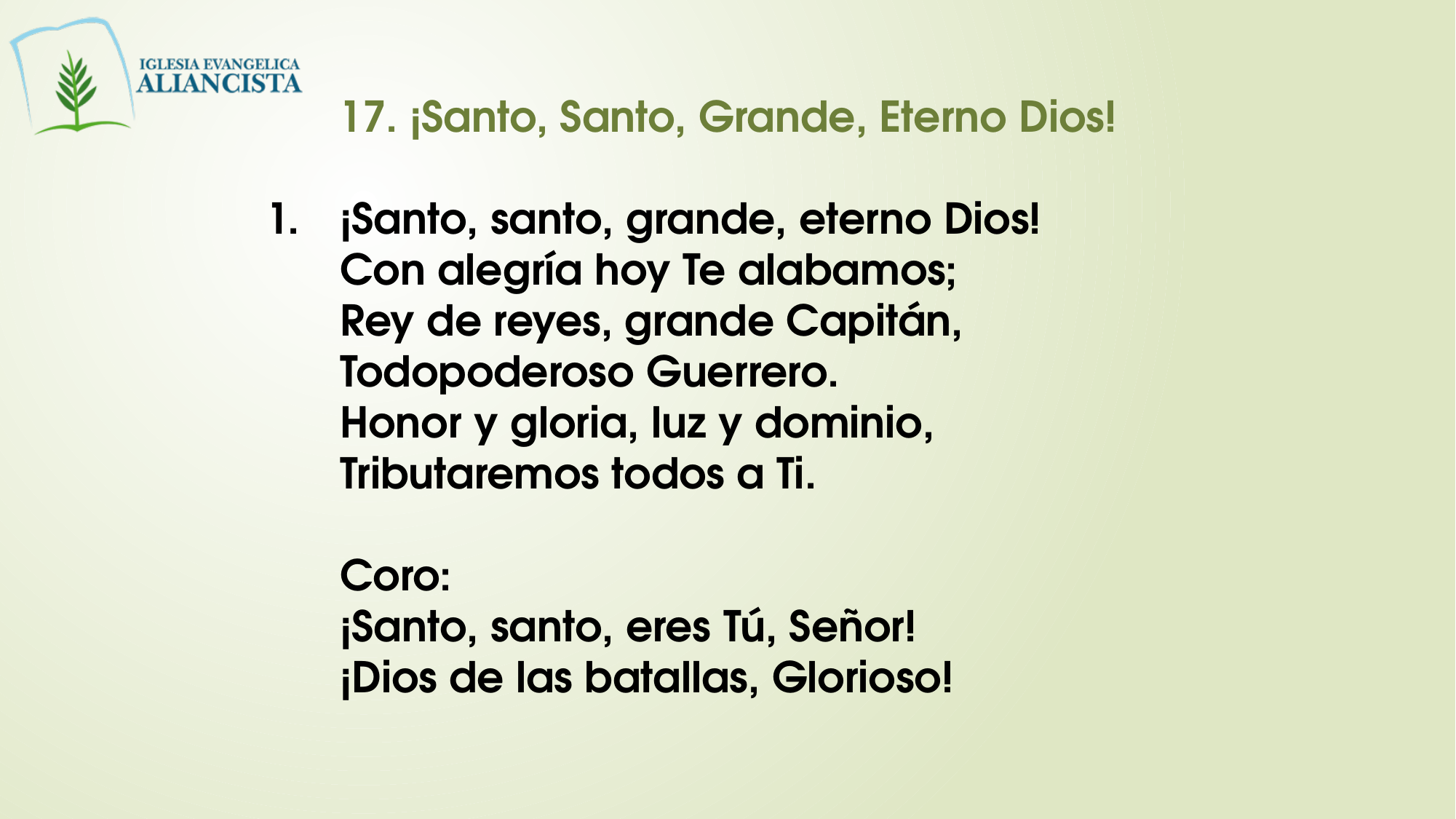

17. ¡Santo, Santo, Grande, Eterno Dios!
1. 	¡Santo, santo, grande, eterno Dios!
	Con alegría hoy Te alabamos;
	Rey de reyes, grande Capitán,
	Todopoderoso Guerrero.
	Honor y gloria, luz y dominio,
	Tributaremos todos a Ti.

	Coro:
	¡Santo, santo, eres Tú, Señor!
	¡Dios de las batallas, Glorioso!